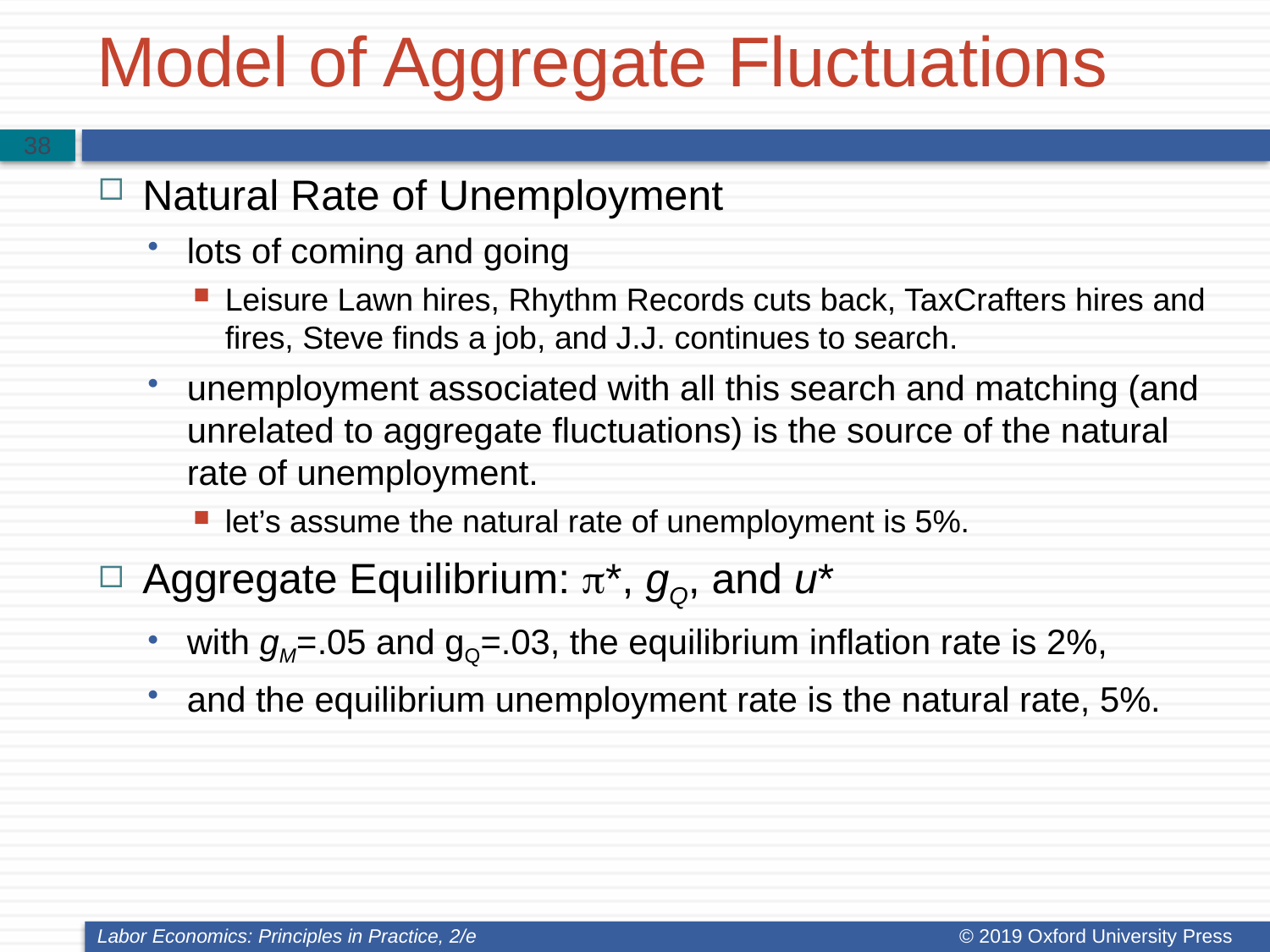

# Model of Aggregate Fluctuations
38
Natural Rate of Unemployment
lots of coming and going
Leisure Lawn hires, Rhythm Records cuts back, TaxCrafters hires and fires, Steve finds a job, and J.J. continues to search.
unemployment associated with all this search and matching (and unrelated to aggregate fluctuations) is the source of the natural rate of unemployment.
let’s assume the natural rate of unemployment is 5%.
Aggregate Equilibrium: π*, gQ, and u*
with gM=.05 and gQ=.03, the equilibrium inflation rate is 2%,
and the equilibrium unemployment rate is the natural rate, 5%.

Labor Economics: Principles in Practice, 2/e
© 2019 Oxford University Press